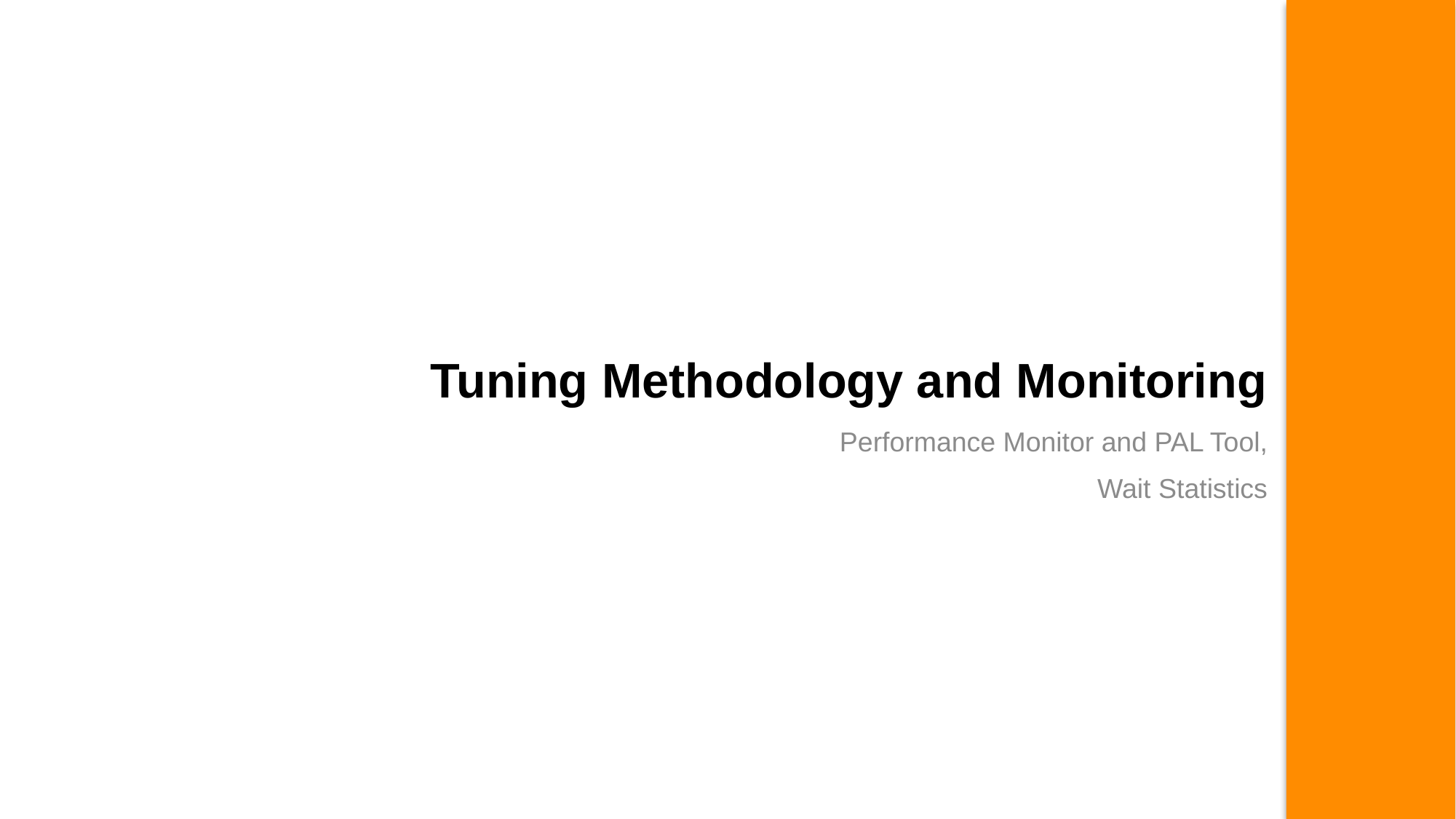

# Tuning Methodology and Monitoring
Performance Monitor and PAL Tool,
Wait Statistics